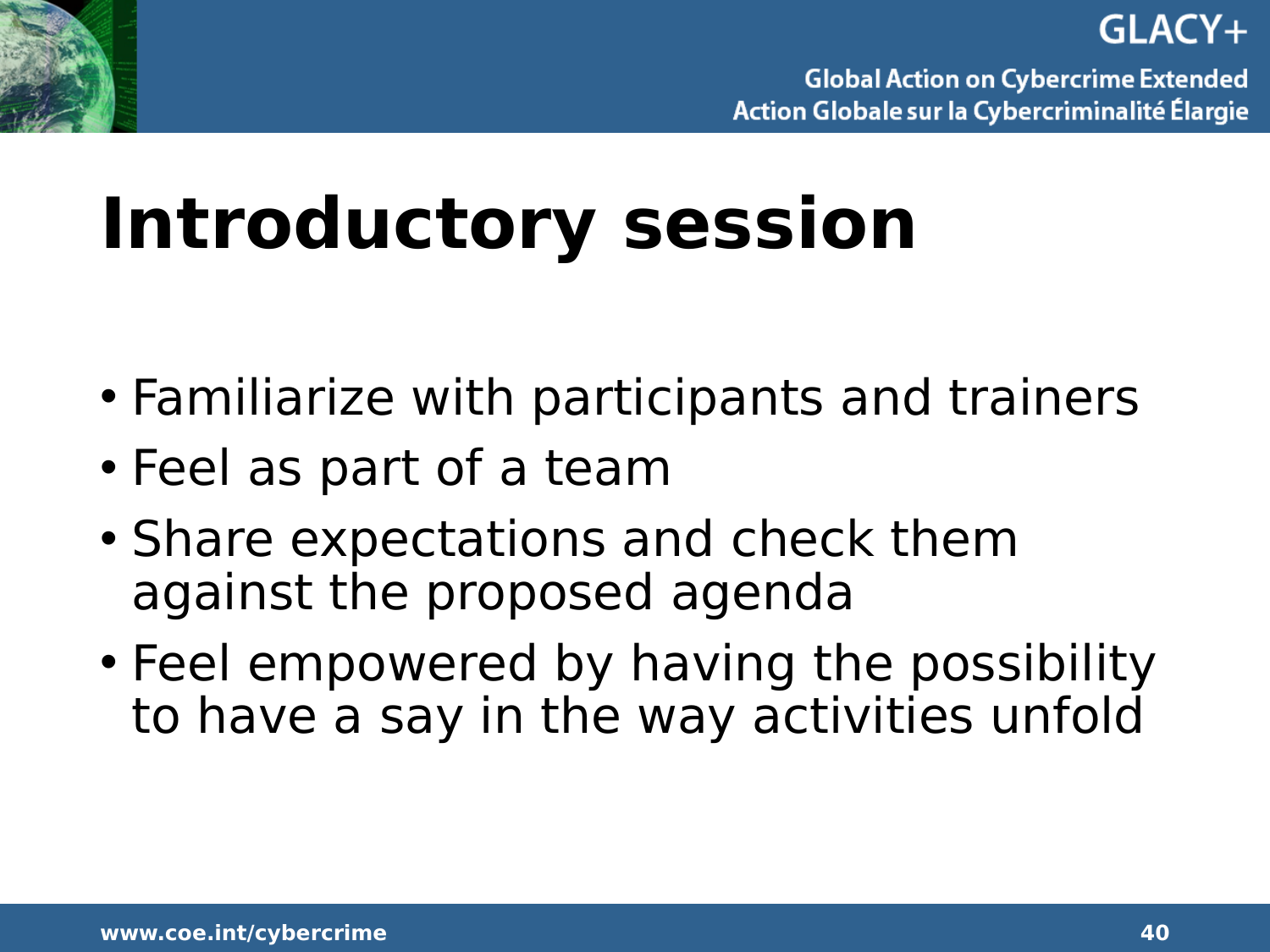

# Introductory session
Familiarize with participants and trainers
Feel as part of a team
Share expectations and check them against the proposed agenda
Feel empowered by having the possibility to have a say in the way activities unfold
www.coe.int/cybercrime
40